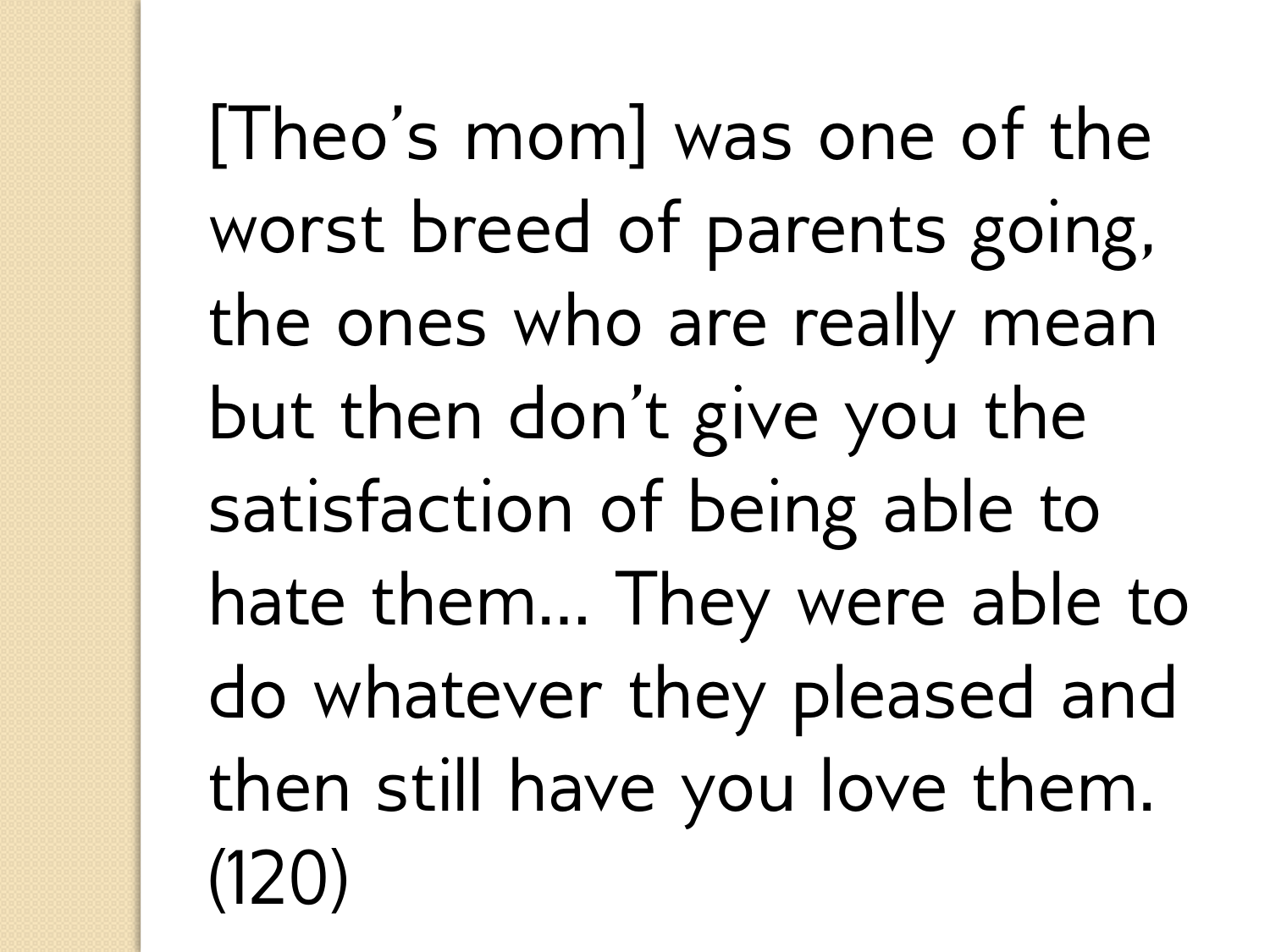

[Theo’s mom] was one of the worst breed of parents going, the ones who are really mean but then don’t give you the satisfaction of being able to hate them… They were able to do whatever they pleased and then still have you love them. (120)